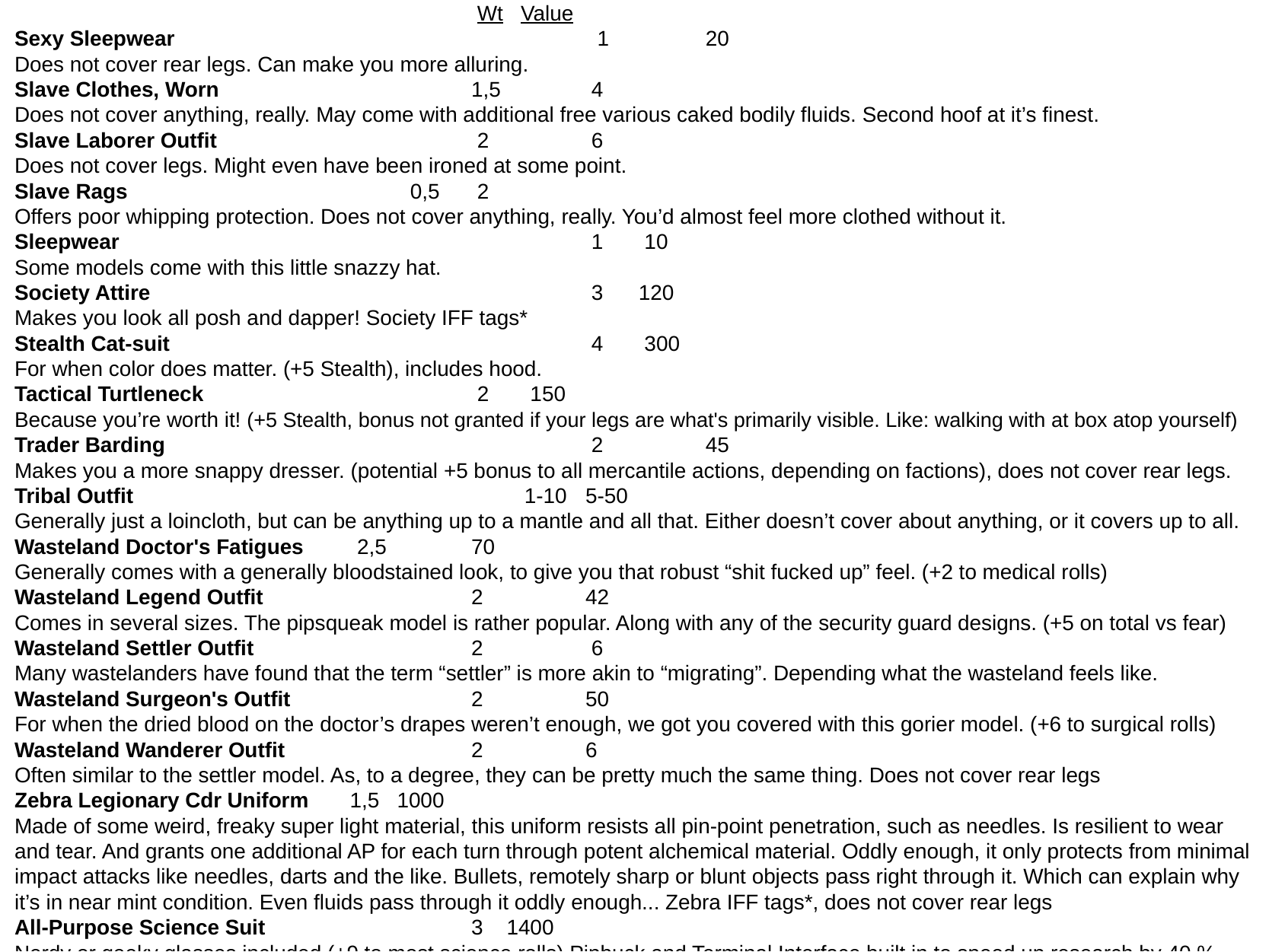

Wt   Value
Sexy Sleepwear 				  1	 20
Does not cover rear legs. Can make you more alluring.
Slave Clothes, Worn 			1,5	 4
Does not cover anything, really. May come with additional free various caked bodily fluids. Second hoof at it’s finest.
Slave Laborer Outfit			 2 	 6
Does not cover legs. Might even have been ironed at some point.
Slave Rags			         0,5	 2
Offers poor whipping protection. Does not cover anything, really. You’d almost feel more clothed without it.
Sleepwear					 1       10
Some models come with this little snazzy hat.
Society Attire				 3      120
Makes you look all posh and dapper! Society IFF tags*
Stealth Cat-suit				 4       300
For when color does matter. (+5 Stealth), includes hood.
Tactical Turtleneck			 2       150
Because you’re worth it! (+5 Stealth, bonus not granted if your legs are what's primarily visible. Like: walking with at box atop yourself)
Trader Barding				 2 	 45
Makes you a more snappy dresser. (potential +5 bonus to all mercantile actions, depending on factions), does not cover rear legs.
Tribal Outfit 			         1-10	5-50
Generally just a loincloth, but can be anything up to a mantle and all that. Either doesn’t cover about anything, or it covers up to all.
Wasteland Doctor's Fatigues 	2,5	70
Generally comes with a generally bloodstained look, to give you that robust “shit fucked up” feel. (+2 to medical rolls)
Wasteland Legend Outfit 		2 	42
Comes in several sizes. The pipsqueak model is rather popular. Along with any of the security guard designs. (+5 on total vs fear)
Wasteland Settler Outfit 		2	 6
Many wastelanders have found that the term “settler” is more akin to “migrating”. Depending what the wasteland feels like.
Wasteland Surgeon's Outfit		2 	50
For when the dried blood on the doctor’s drapes weren’t enough, we got you covered with this gorier model. (+6 to surgical rolls)
Wasteland Wanderer Outfit 		2 	6
Often similar to the settler model. As, to a degree, they can be pretty much the same thing. Does not cover rear legs
Zebra Legionary Cdr Uniform       1,5   1000
Made of some weird, freaky super light material, this uniform resists all pin-point penetration, such as needles. Is resilient to wear and tear. And grants one additional AP for each turn through potent alchemical material. Oddly enough, it only protects from minimal impact attacks like needles, darts and the like. Bullets, remotely sharp or blunt objects pass right through it. Which can explain why it’s in near mint condition. Even fluids pass through it oddly enough... Zebra IFF tags*, does not cover rear legs
All-Purpose Science Suit		3    1400
Nerdy or geeky glasses included.(+9 to most science rolls) Pipbuck and Terminal Interface built in to speed up research by 40 %.